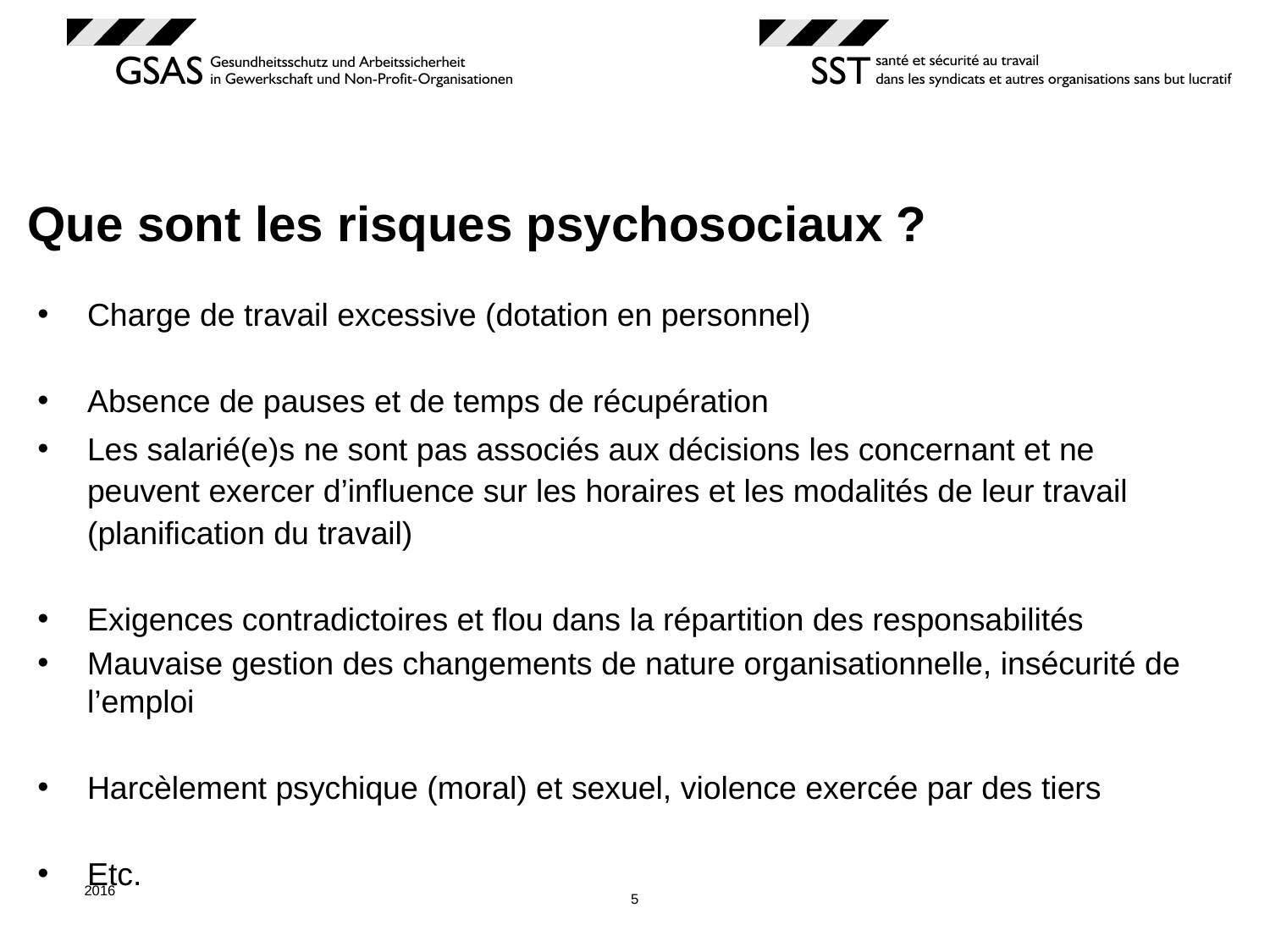

# Que sont les risques psychosociaux ?
Charge de travail excessive (dotation en personnel)
Absence de pauses et de temps de récupération
Les salarié(e)s ne sont pas associés aux décisions les concernant et ne peuvent exercer d’influence sur les horaires et les modalités de leur travail (planification du travail)
Exigences contradictoires et flou dans la répartition des responsabilités
Mauvaise gestion des changements de nature organisationnelle, insécurité de l’emploi
Harcèlement psychique (moral) et sexuel, violence exercée par des tiers
Etc.
  2016
5